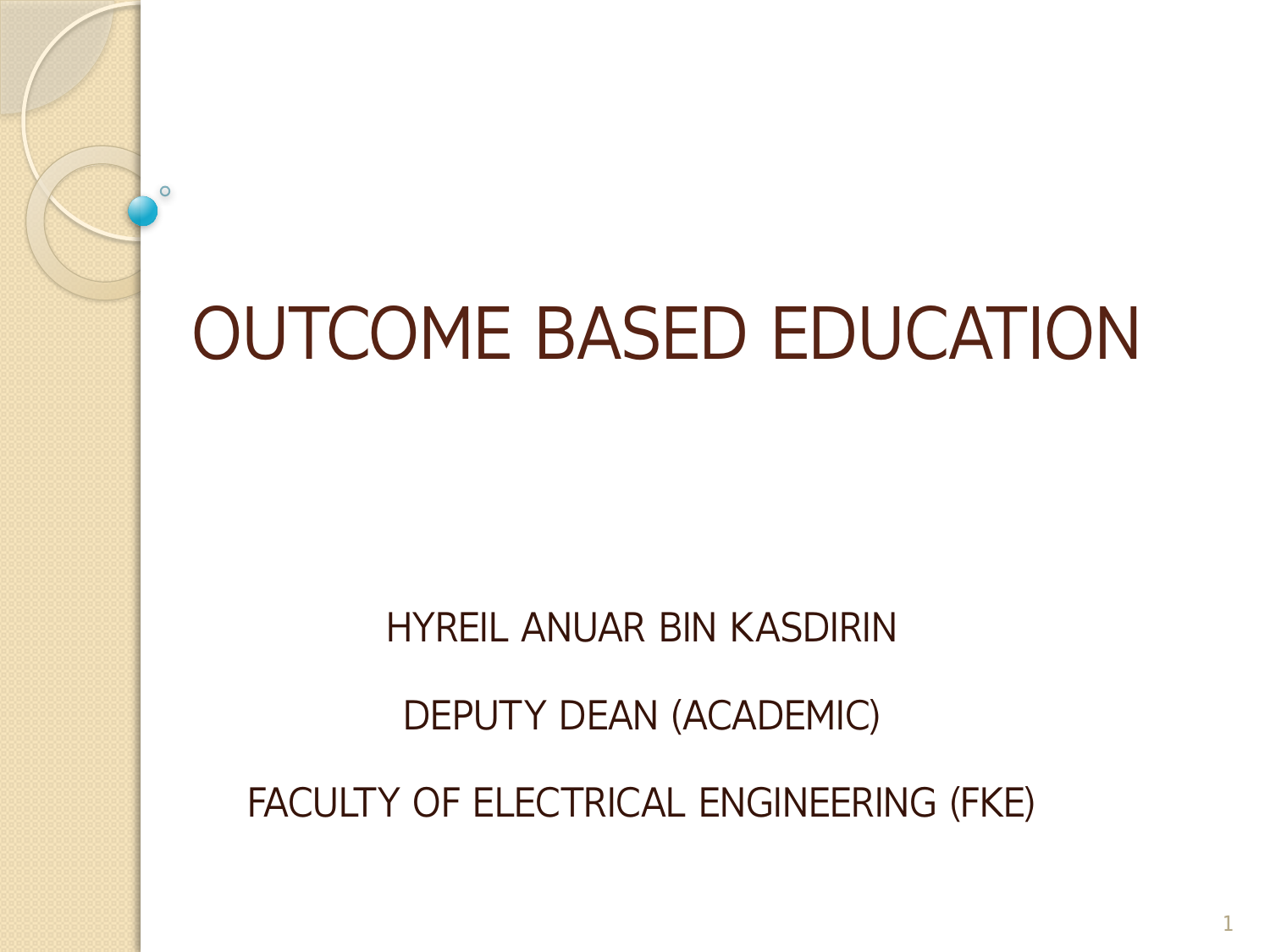

# OUTCOME BASED EDUCATION

HYREIL ANUAR BIN KASDIRIN

DEPUTY DEAN (ACADEMIC)

FACULTY OF ELECTRICAL ENGINEERING (FKE)
1